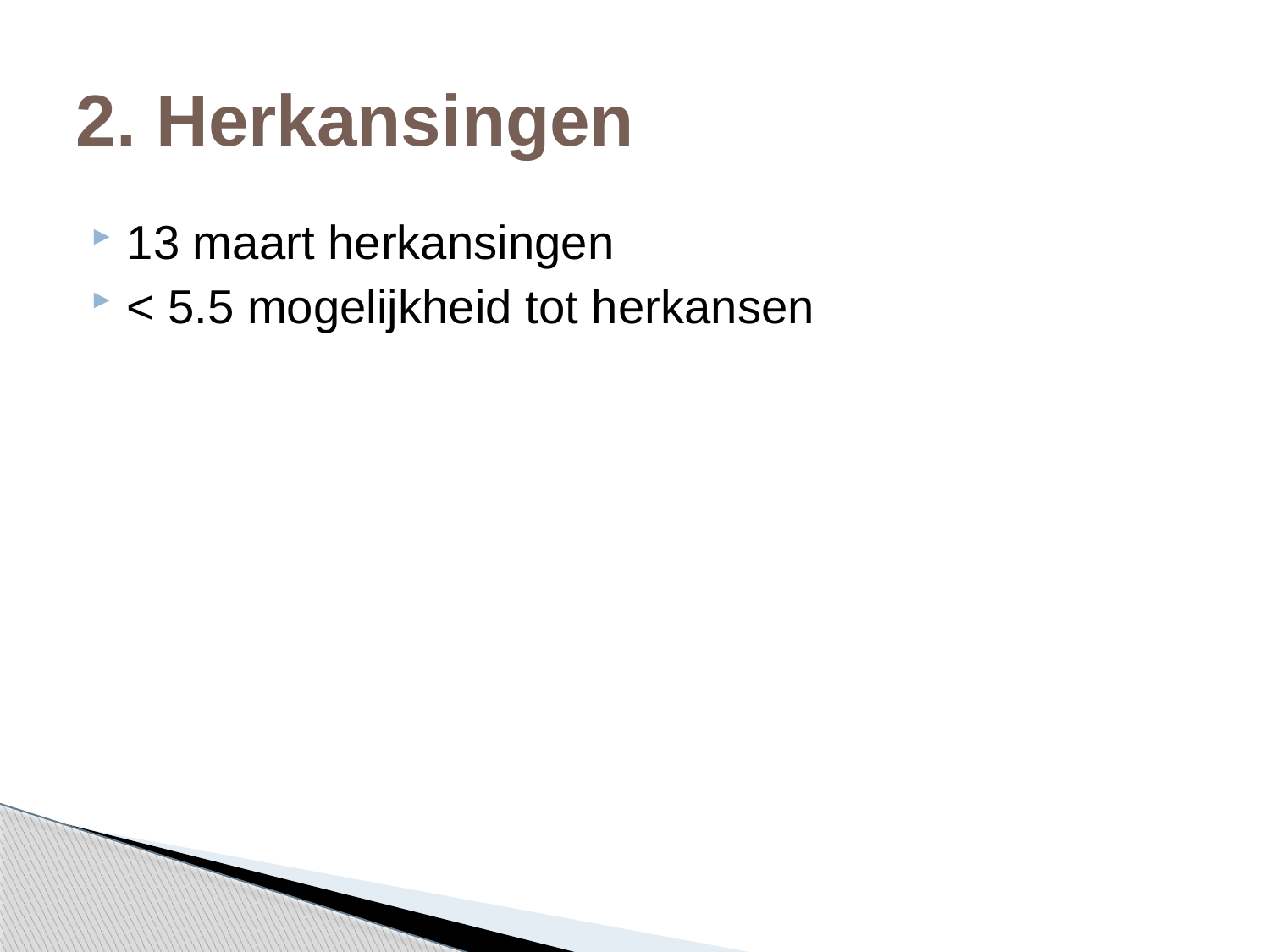

# 2. Herkansingen
13 maart herkansingen
< 5.5 mogelijkheid tot herkansen